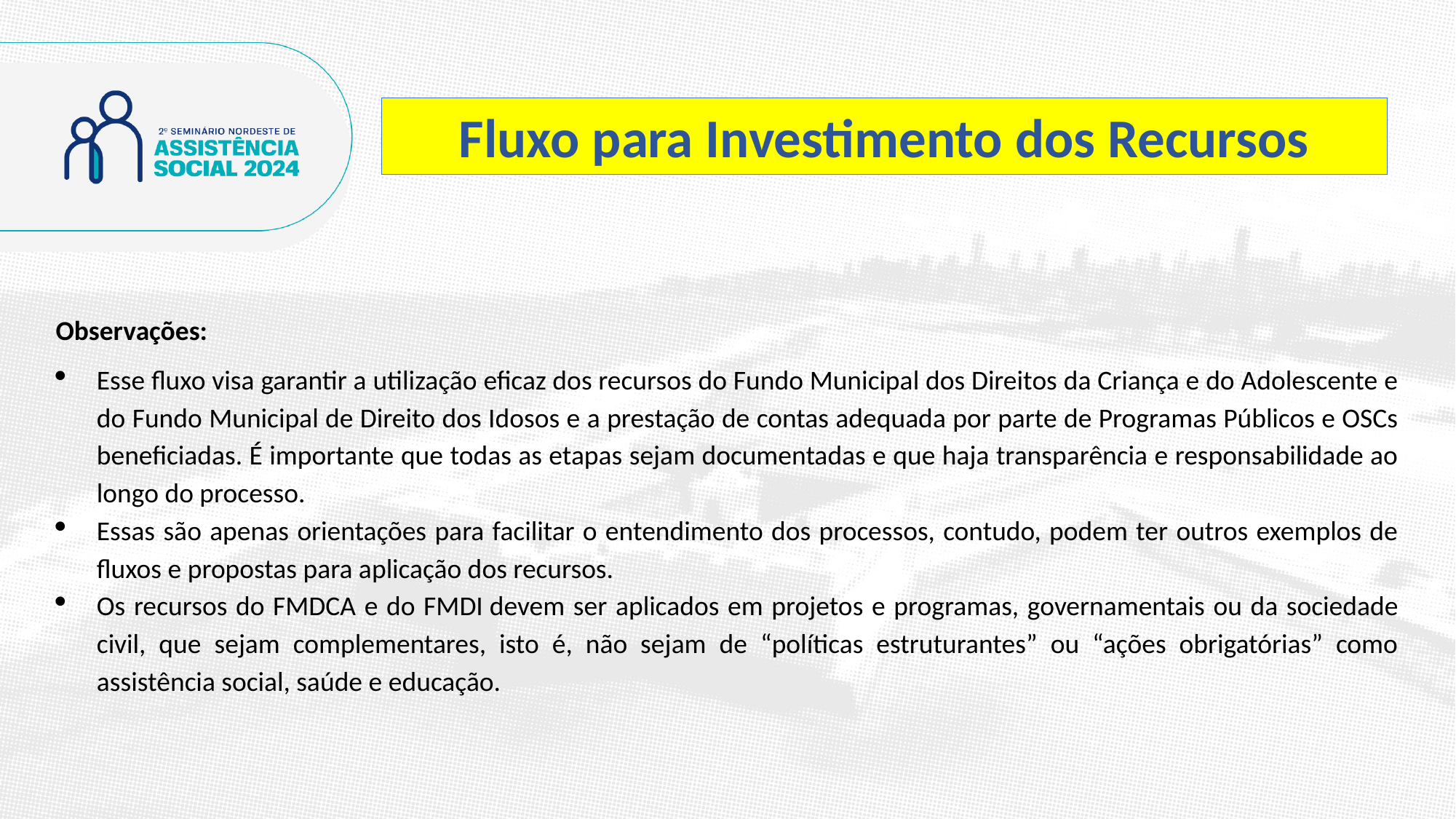

Fluxo para Investimento dos Recursos
Observações:
Esse fluxo visa garantir a utilização eficaz dos recursos do Fundo Municipal dos Direitos da Criança e do Adolescente e do Fundo Municipal de Direito dos Idosos e a prestação de contas adequada por parte de Programas Públicos e OSCs beneficiadas. É importante que todas as etapas sejam documentadas e que haja transparência e responsabilidade ao longo do processo.
Essas são apenas orientações para facilitar o entendimento dos processos, contudo, podem ter outros exemplos de fluxos e propostas para aplicação dos recursos.
Os recursos do FMDCA e do FMDI devem ser aplicados em projetos e programas, governamentais ou da sociedade civil, que sejam complementares, isto é, não sejam de “políticas estruturantes” ou “ações obrigatórias” como assistência social, saúde e educação.